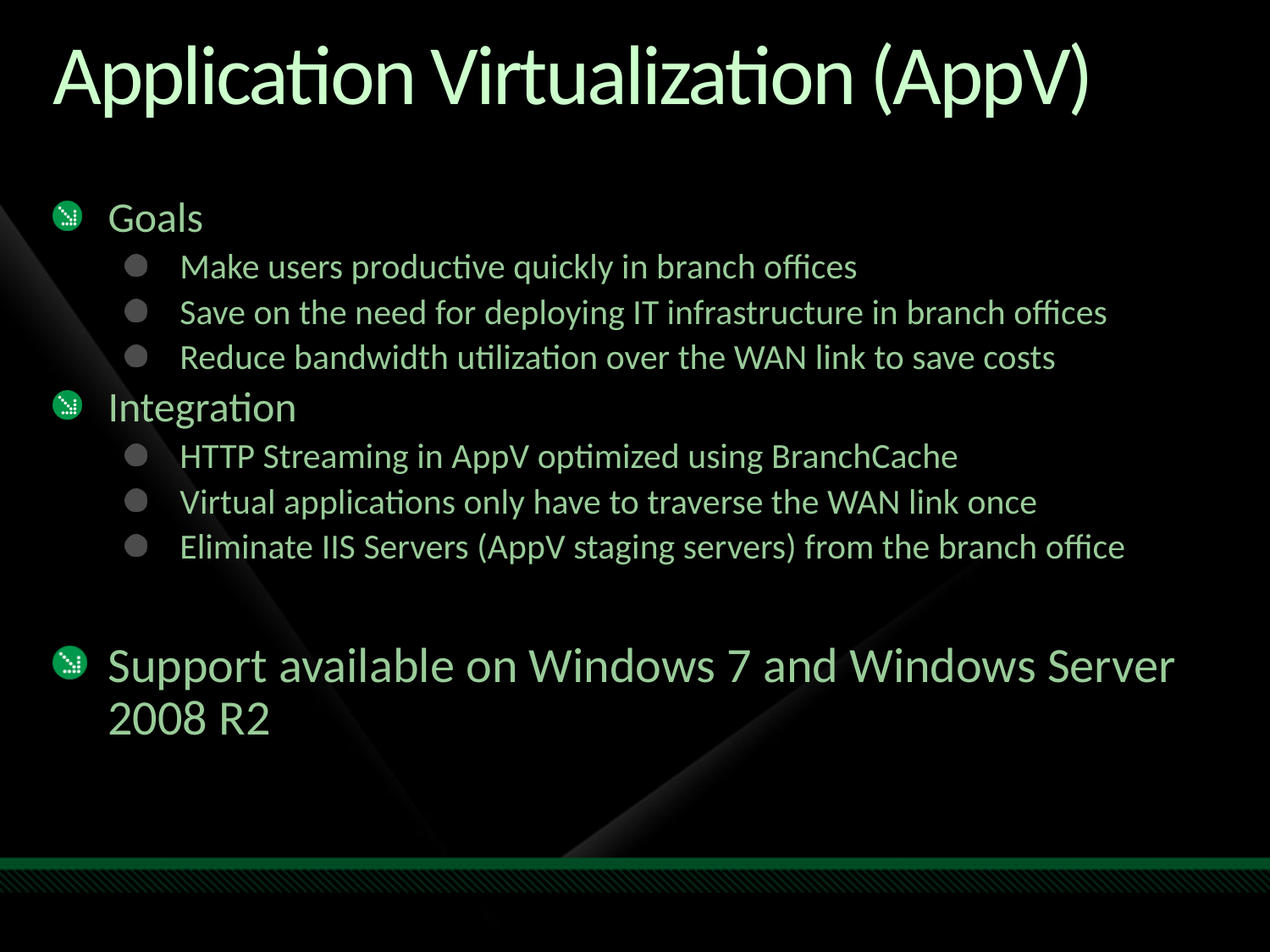

# Application Virtualization (AppV)
Goals
Make users productive quickly in branch offices
Save on the need for deploying IT infrastructure in branch offices
Reduce bandwidth utilization over the WAN link to save costs
Integration
HTTP Streaming in AppV optimized using BranchCache
Virtual applications only have to traverse the WAN link once
Eliminate IIS Servers (AppV staging servers) from the branch office

Support available on Windows 7 and Windows Server 2008 R2